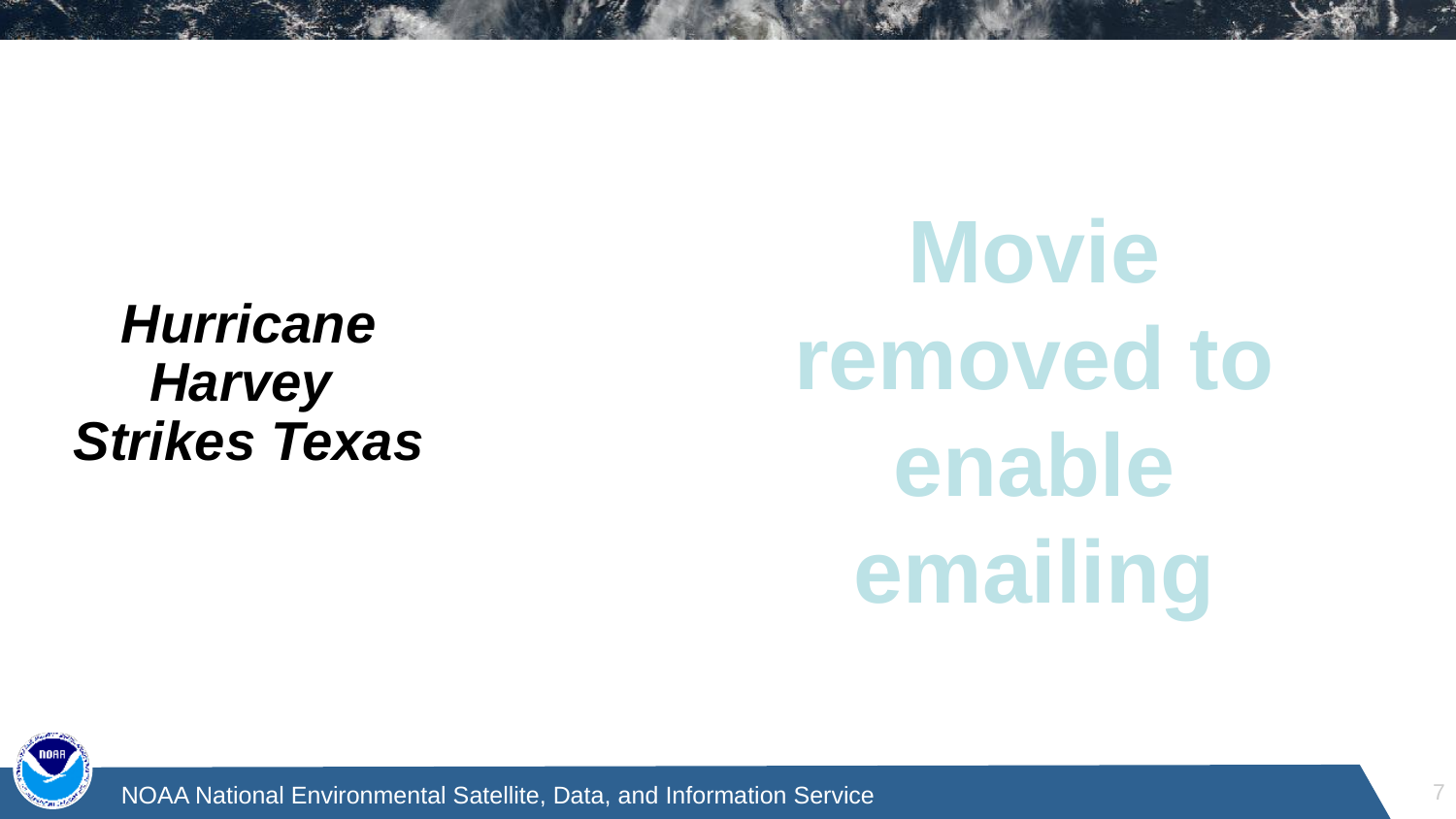

Movie removed to enable emailing
# Hurricane Harvey Strikes Texas